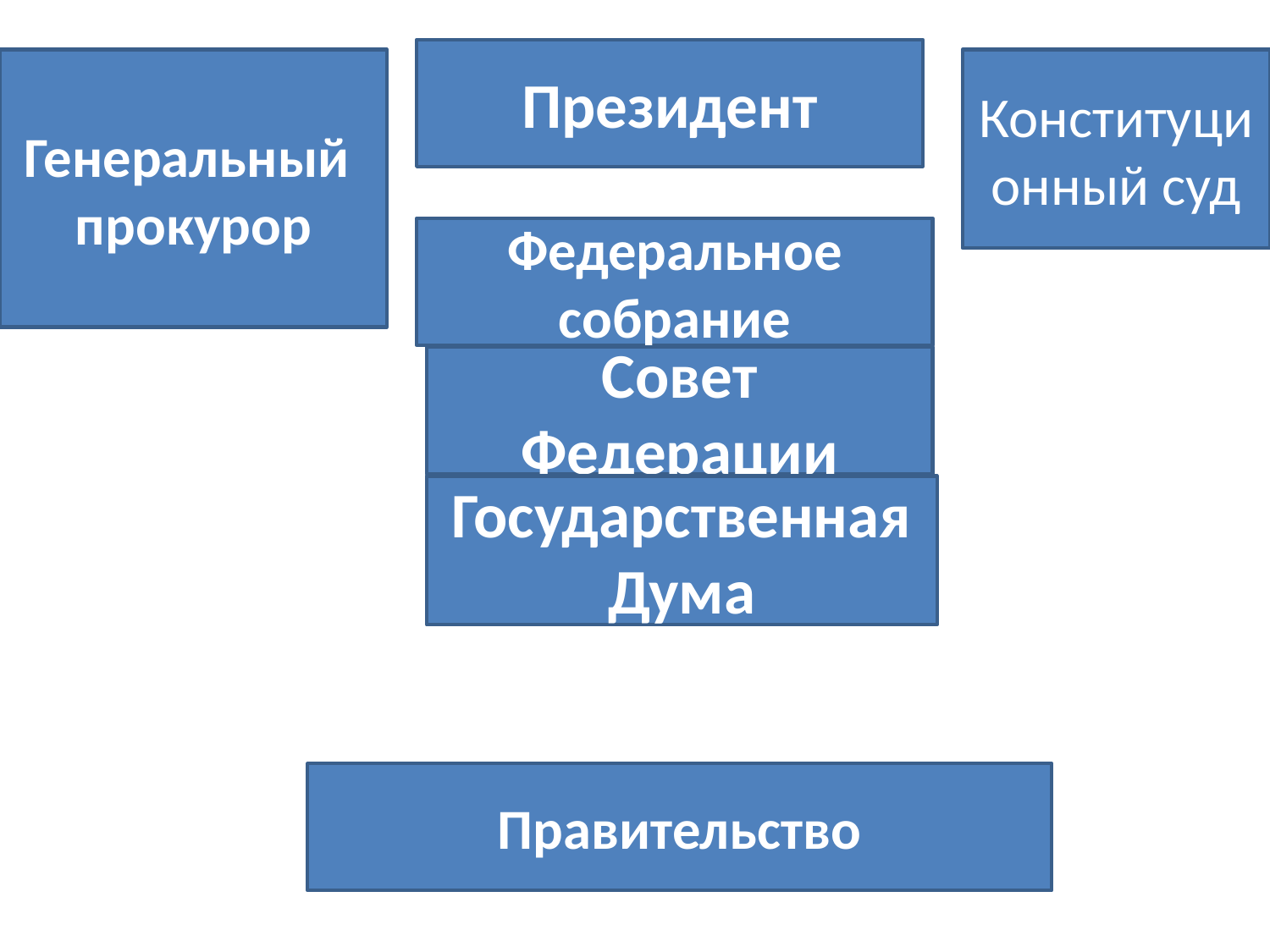

Президент
Генеральный
прокурор
Конституционный суд
Федеральное собрание
Совет Федерации
Государственная Дума
Правительство